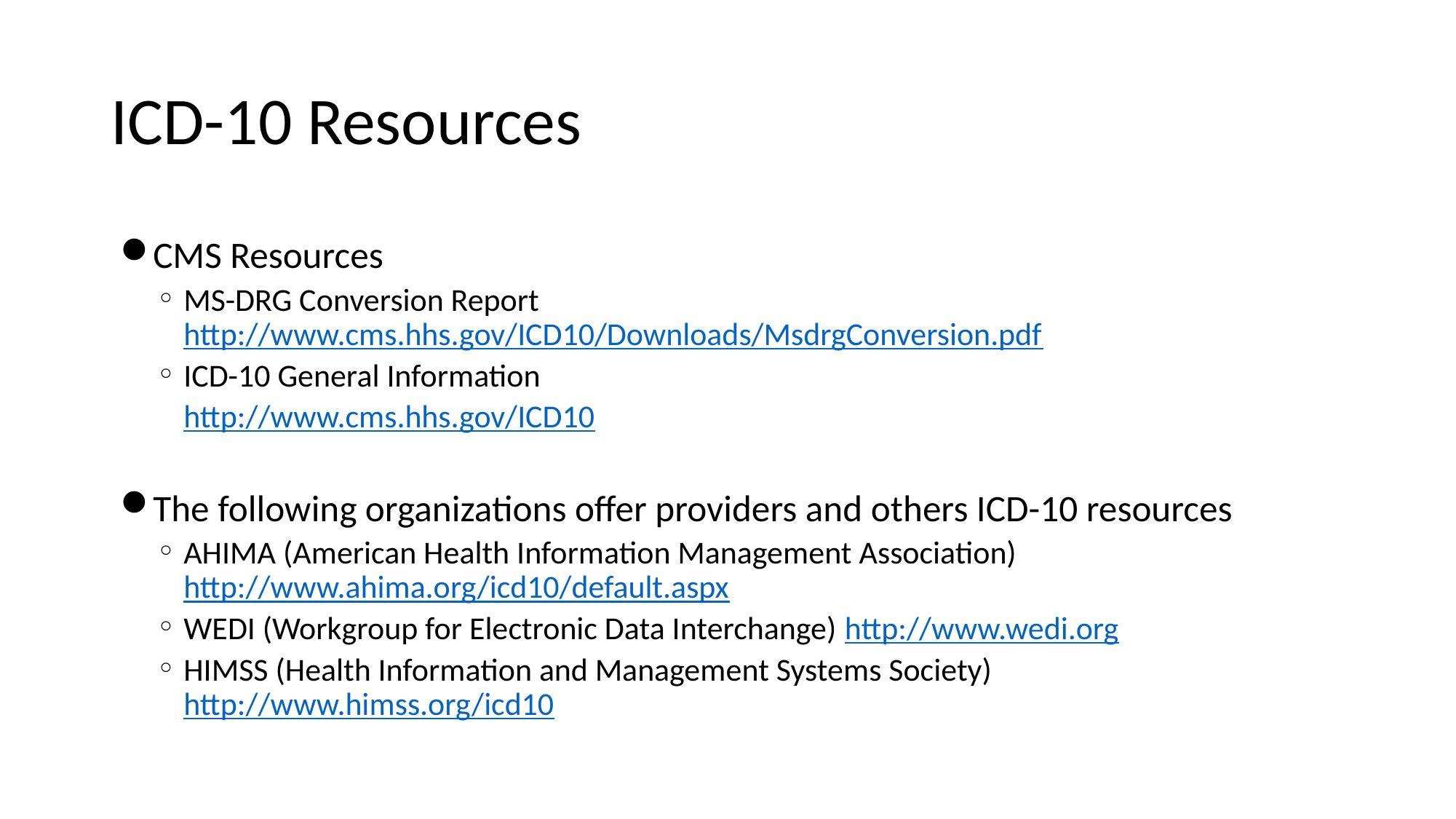

# ICD-10 Resources

CMS Resources
MS-DRG Conversion Report http://www.cms.hhs.gov/ICD10/Downloads/MsdrgConversion.pdf
ICD-10 General Information
	http://www.cms.hhs.gov/ICD10

The following organizations offer providers and others ICD-10 resources
AHIMA (American Health Information Management Association) http://www.ahima.org/icd10/default.aspx
WEDI (Workgroup for Electronic Data Interchange) http://www.wedi.org
HIMSS (Health Information and Management Systems Society) http://www.himss.org/icd10